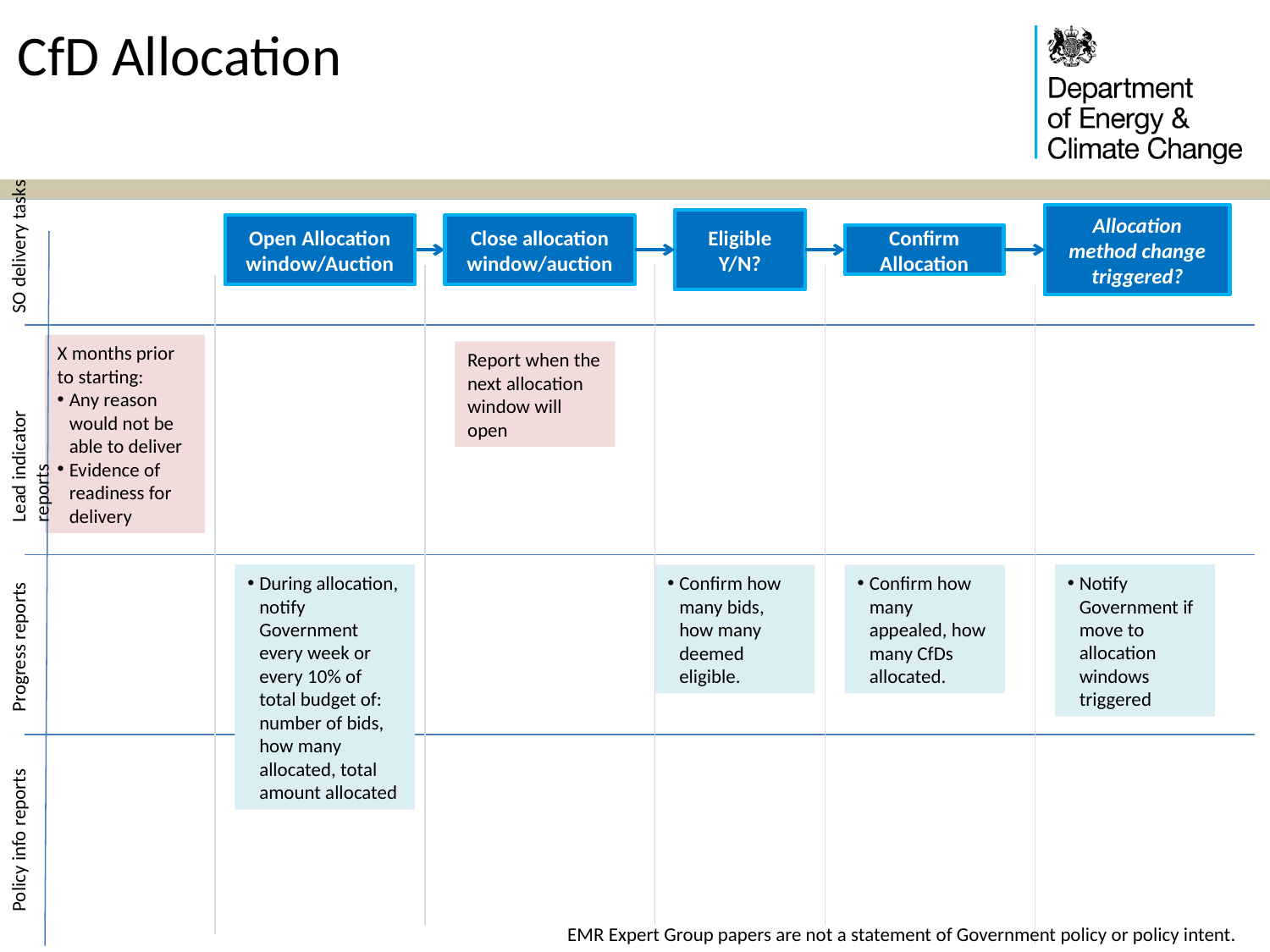

# CfD Allocation
SO delivery tasks
Allocation method change triggered?
Eligible Y/N?
Open Allocation window/Auction
Close allocation window/auction
Confirm Allocation
X months prior to starting:
Any reason would not be able to deliver
Evidence of readiness for delivery
Report when the next allocation window will open
Lead indicator reports
During allocation, notify Government every week or every 10% of total budget of: number of bids, how many allocated, total amount allocated
Confirm how many bids, how many  deemed eligible.
Confirm how many appealed, how many CfDs allocated.
Notify Government if move to allocation windows triggered
Progress reports
Policy info reports
EMR Expert Group papers are not a statement of Government policy or policy intent.